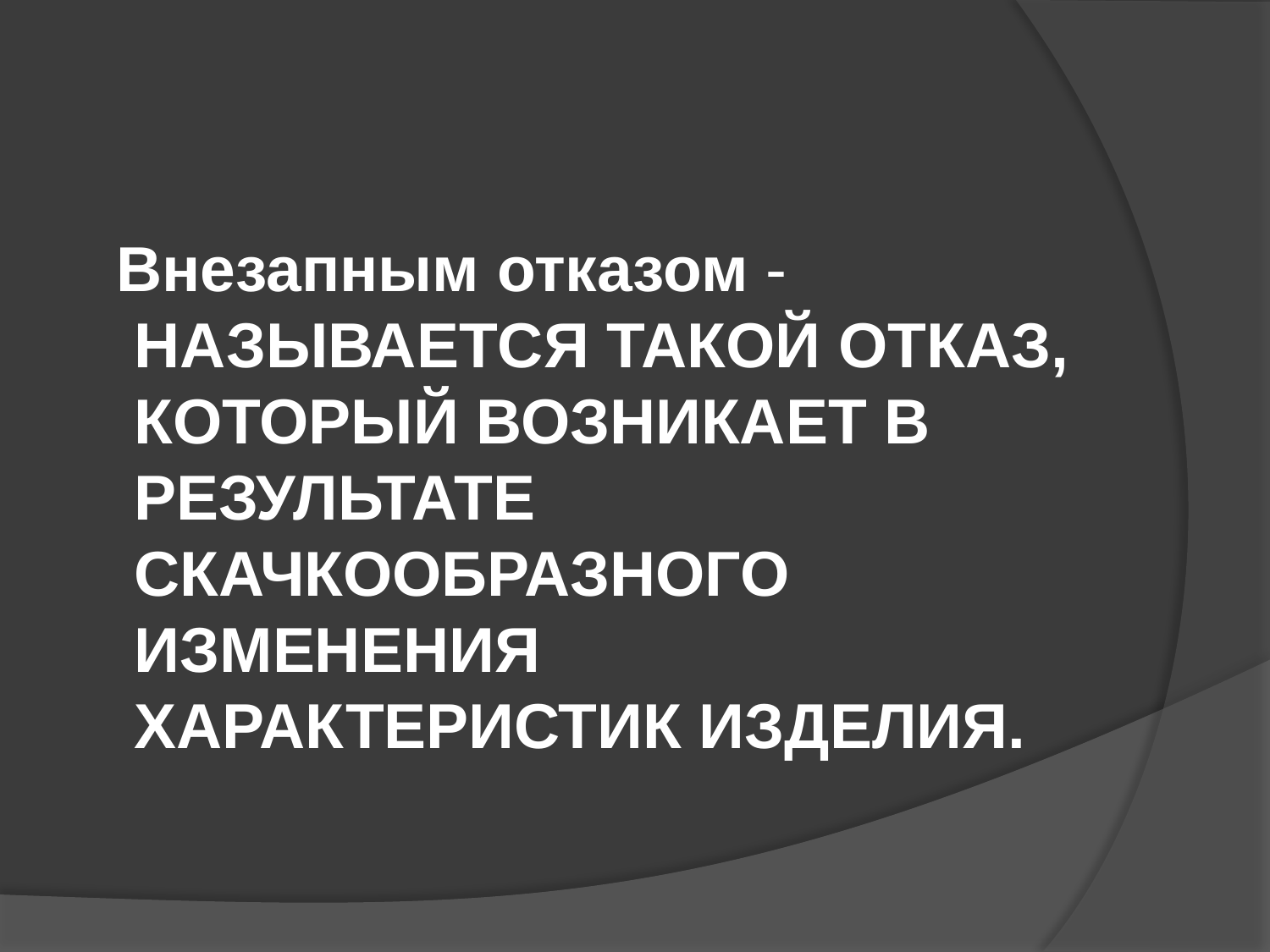

#
  Внезапным отказом -НАЗЫВАЕТСЯ ТАКОЙ ОТКАЗ, КОТОРЫЙ ВОЗНИКАЕТ В РЕЗУЛЬТАТЕ СКАЧКООБРАЗНОГО ИЗМЕНЕНИЯ ХАРАКТЕРИСТИК ИЗДЕЛИЯ.